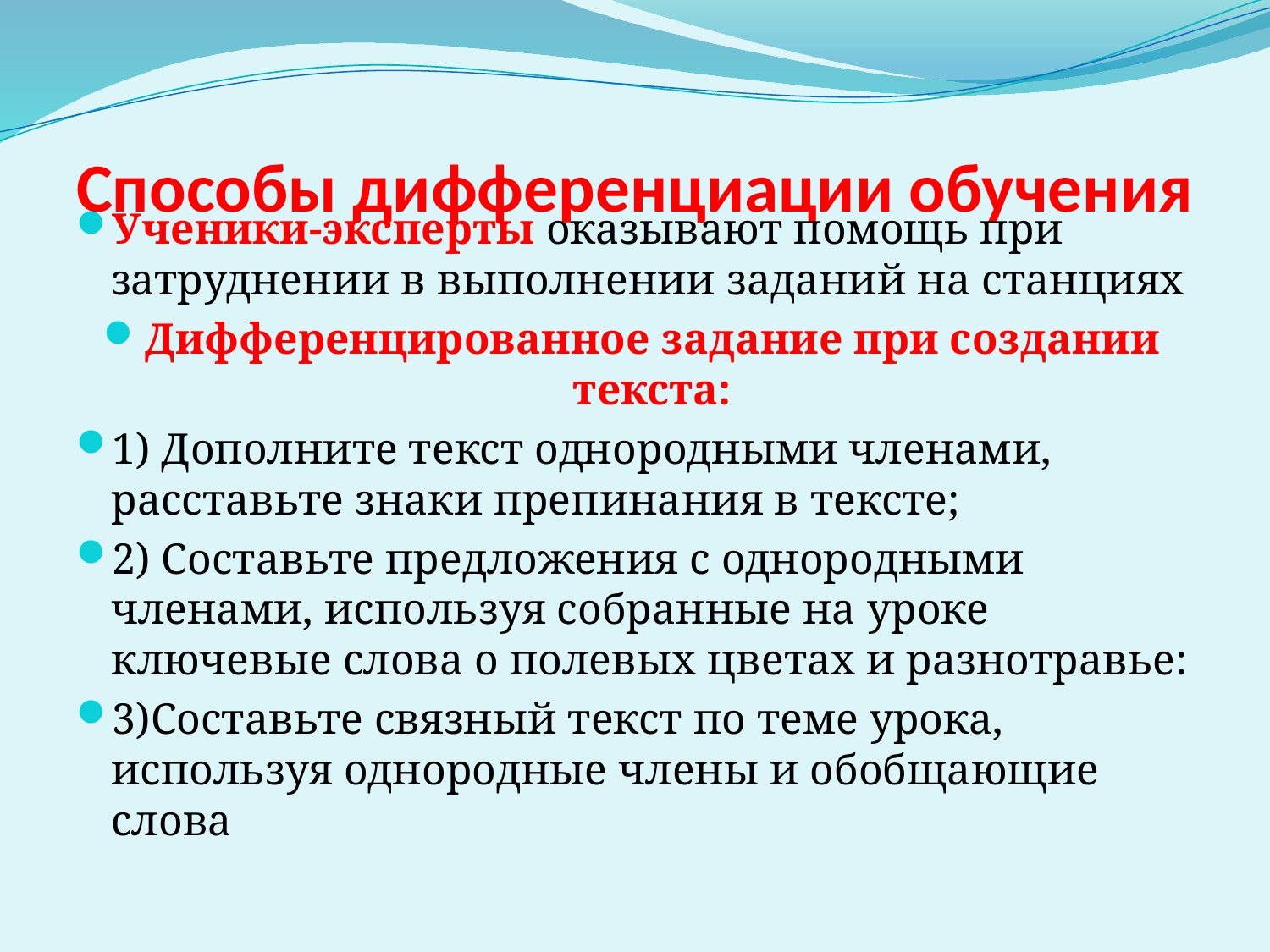

# Способы дифференциации обучения
Ученики-эксперты оказывают помощь при затруднении в выполнении заданий на станциях
Дифференцированное задание при создании текста:
1) Дополните текст однородными членами, расставьте знаки препинания в тексте;
2) Составьте предложения с однородными членами, используя собранные на уроке ключевые слова о полевых цветах и разнотравье:
3)Составьте связный текст по теме урока, используя однородные члены и обобщающие слова